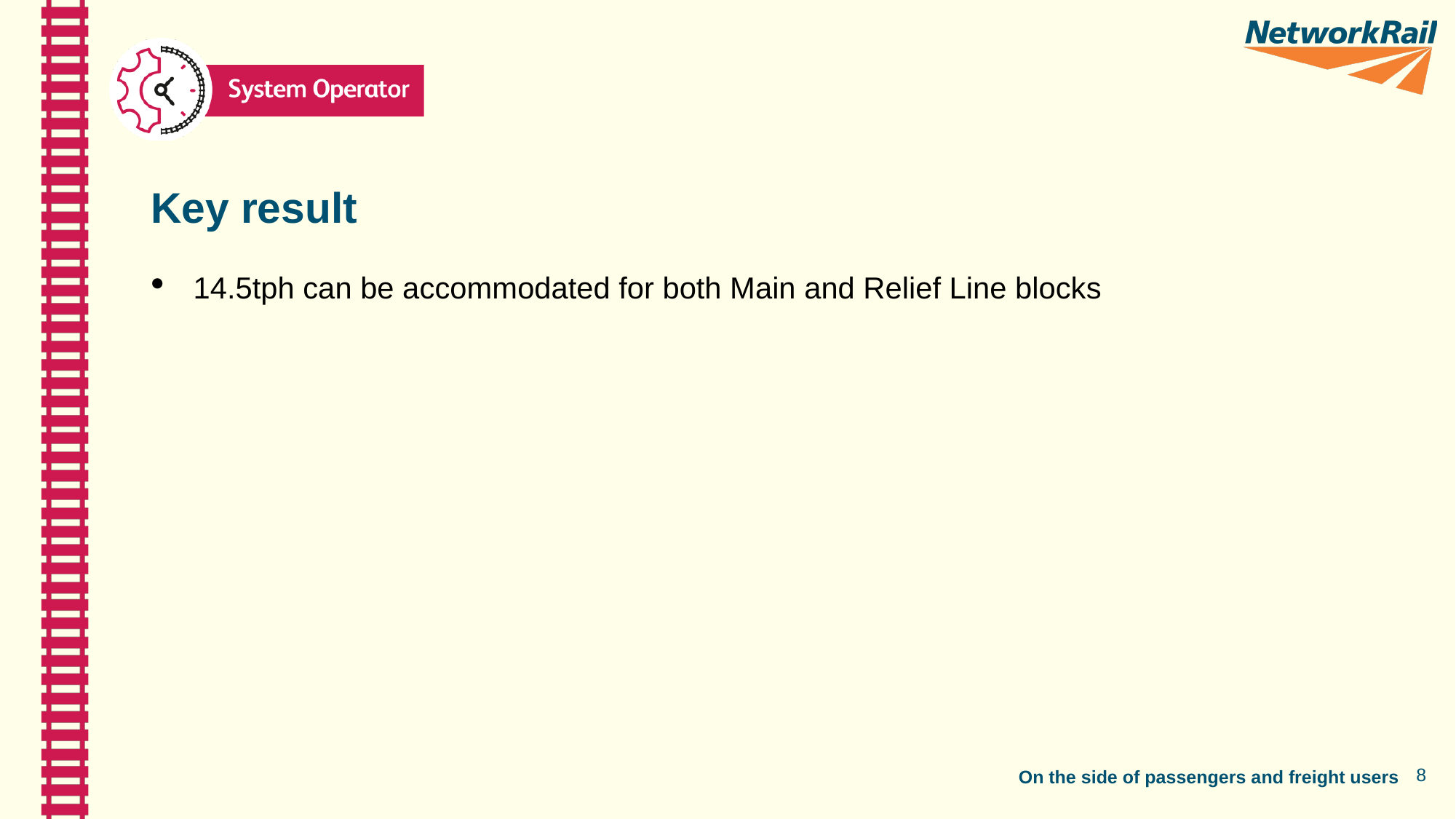

# Key result
14.5tph can be accommodated for both Main and Relief Line blocks